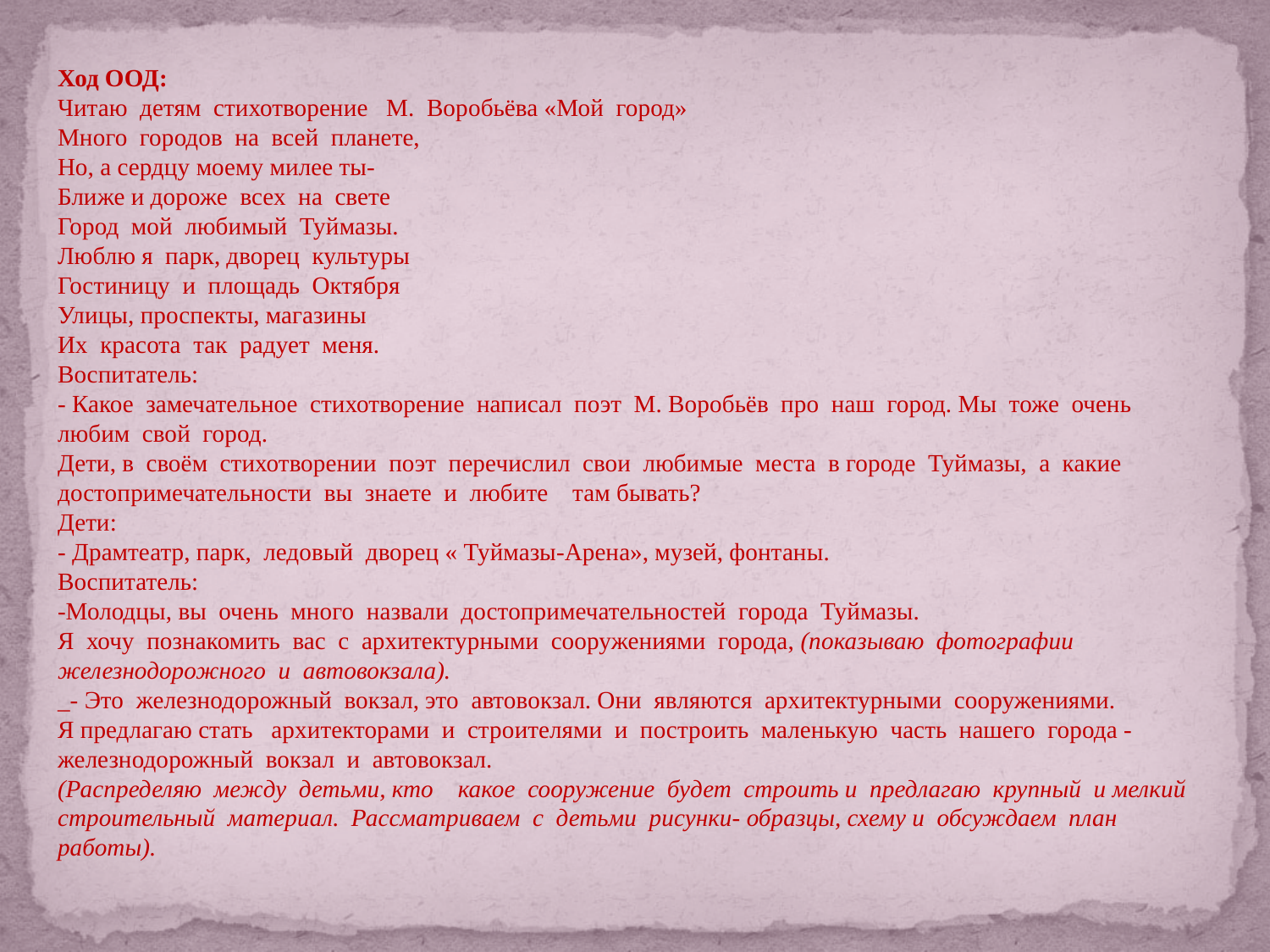

Ход ООД:
Читаю  детям  стихотворение   М.  Воробьёва «Мой  город»
Много  городов  на  всей  планете,
Но, а сердцу моему милее ты-
Ближе и дороже  всех  на  свете
Город  мой  любимый  Туймазы.
Люблю я  парк, дворец  культуры
Гостиницу  и  площадь  Октября
Улицы, проспекты, магазины
Их  красота  так  радует  меня.
Воспитатель:
- Какое  замечательное  стихотворение  написал  поэт  М. Воробьёв  про  наш  город. Мы  тоже  очень  любим  свой  город.
Дети, в  своём  стихотворении  поэт  перечислил  свои  любимые  места  в городе  Туймазы,  а  какие  достопримечательности  вы  знаете  и  любите    там бывать?
Дети:
- Драмтеатр, парк,  ледовый  дворец « Туймазы-Арена», музей, фонтаны.
Воспитатель:
-Молодцы, вы  очень  много  назвали  достопримечательностей  города  Туймазы.
Я  хочу  познакомить  вас  с  архитектурными  сооружениями  города, (показываю  фотографии  железнодорожного  и  автовокзала).
_- Это  железнодорожный  вокзал, это  автовокзал. Они  являются  архитектурными  сооружениями.
Я предлагаю стать   архитекторами  и  строителями  и  построить  маленькую  часть  нашего  города - железнодорожный  вокзал  и  автовокзал.
(Распределяю  между  детьми, кто    какое  сооружение  будет  строить и  предлагаю  крупный  и мелкий  строительный  материал.  Рассматриваем  с  детьми  рисунки- образцы, схему и  обсуждаем  план  работы).